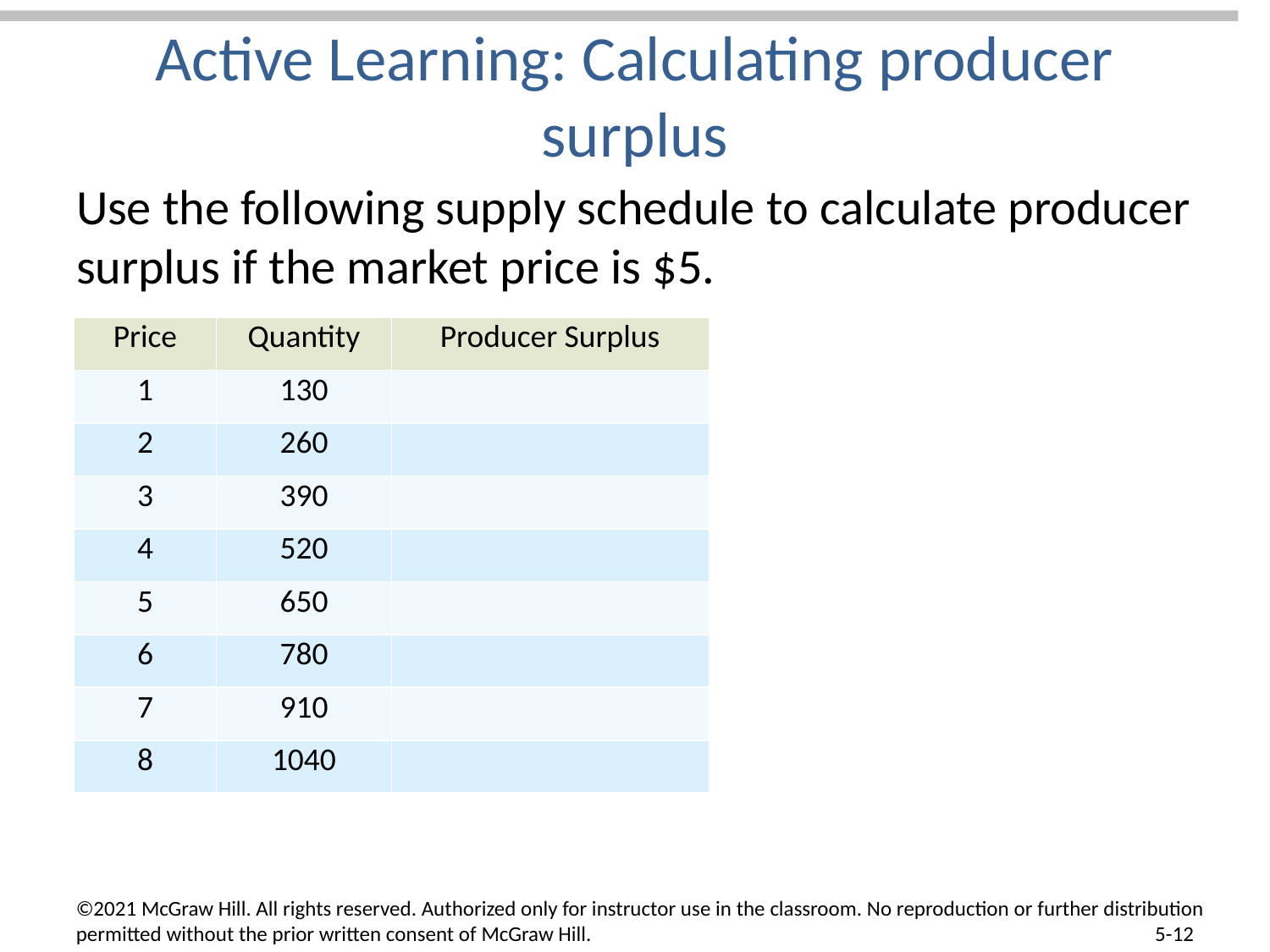

# Active Learning: Calculating producer surplus
Use the following supply schedule to calculate producer surplus if the market price is $5.
| Price | Quantity | Producer Surplus |
| --- | --- | --- |
| 1 | 130 |  |
| 2 | 260 |  |
| 3 | 390 |  |
| 4 | 520 |  |
| 5 | 650 |  |
| 6 | 780 |  |
| 7 | 910 |  |
| 8 | 1040 |  |